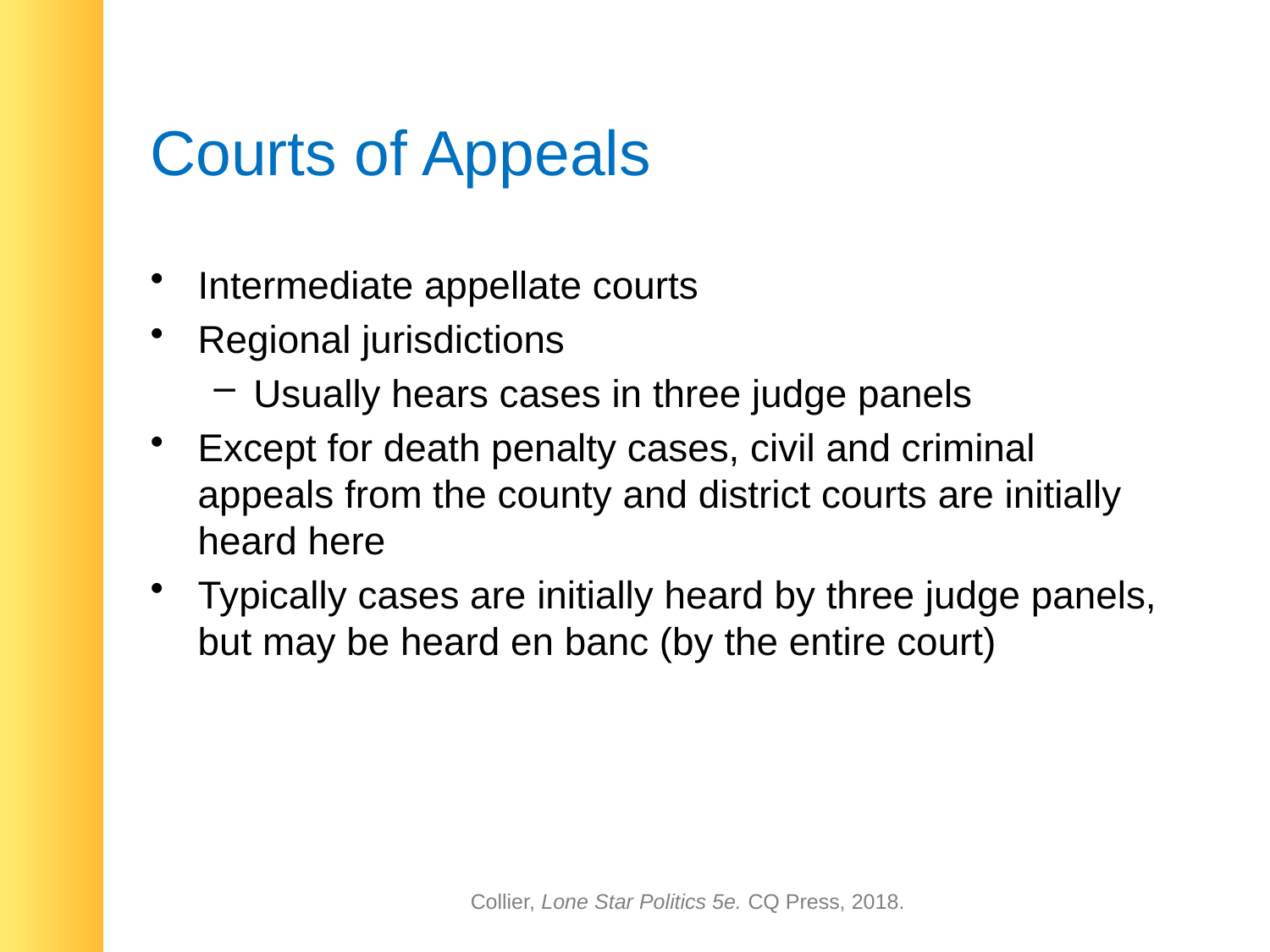

# Courts of Appeals
Intermediate appellate courts
Regional jurisdictions
Usually hears cases in three judge panels
Except for death penalty cases, civil and criminal appeals from the county and district courts are initially heard here
Typically cases are initially heard by three judge panels, but may be heard en banc (by the entire court)
Collier, Lone Star Politics 5e. CQ Press, 2018.